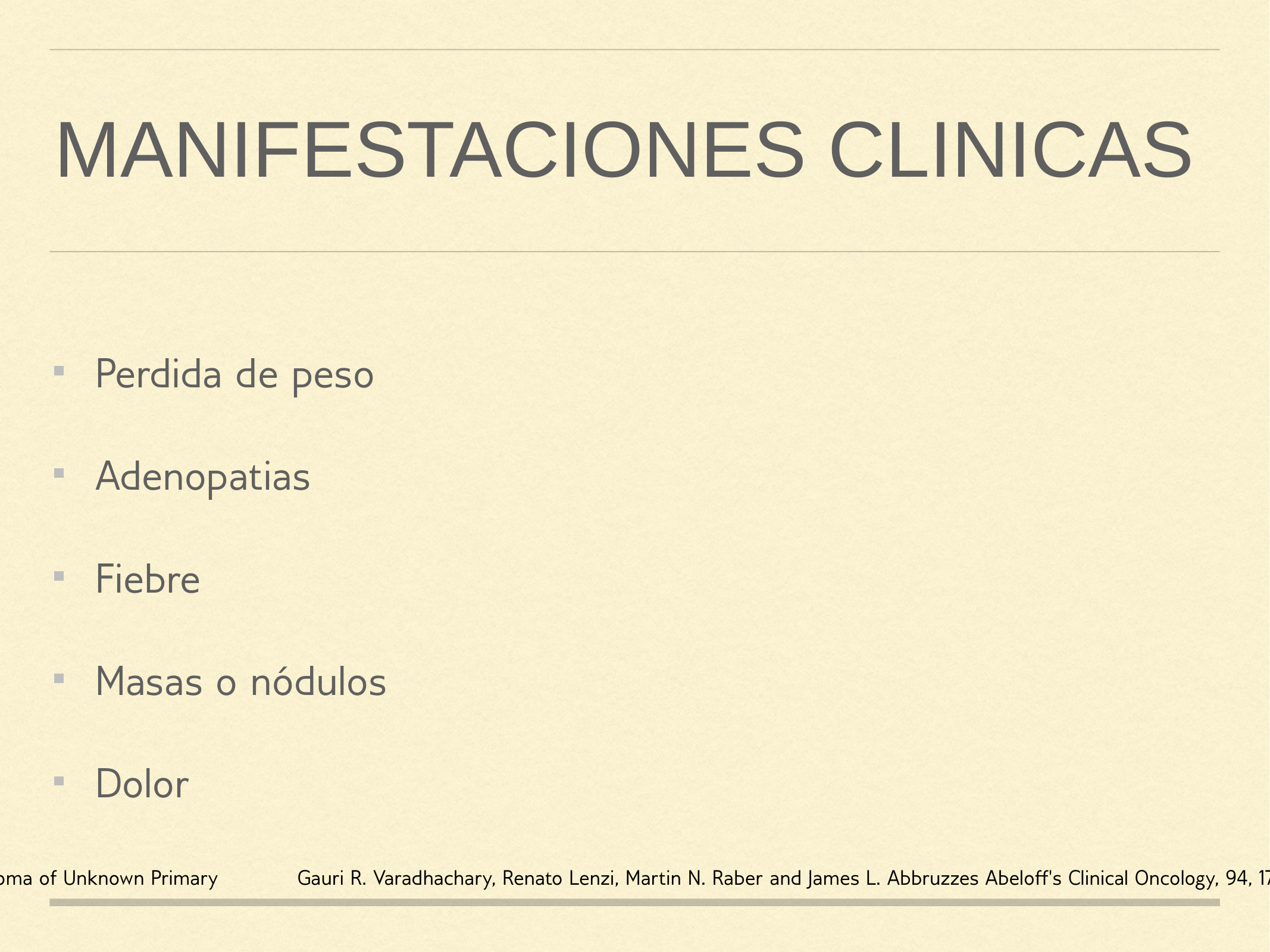

# Manifestaciones clinicas
Perdida de peso
Adenopatias
Fiebre
Masas o nódulos
Dolor
Carcinoma of Unknown Primary  	Gauri R. Varadhachary, Renato Lenzi, Martin N. Raber and James L. Abbruzzes Abeloff's Clinical Oncology, 94, 1792-1803.e2